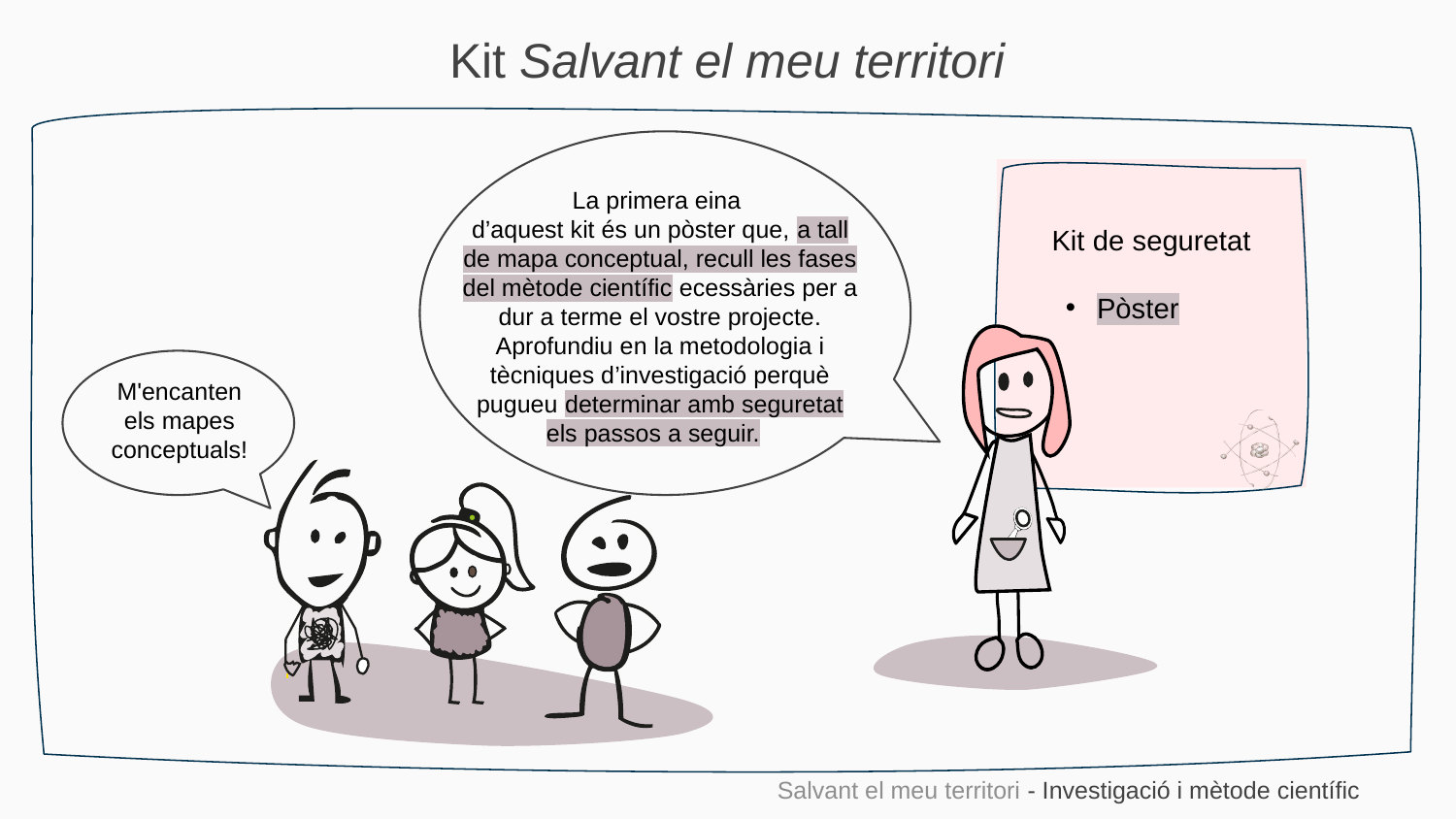

Kit Salvant el meu territori

Kit de seguretat

Pòster
La primera eina
d’aquest kit és un pòster que, a tall de mapa conceptual, recull les fases del mètode científic ecessàries per a dur a terme el vostre projecte. Aprofundiu en la metodologia i tècniques d’investigació perquè pugueu determinar amb seguretat els passos a seguir.

M'encanten
els mapes
conceptuals!

Salvant el meu territori - Investigació i mètode científic